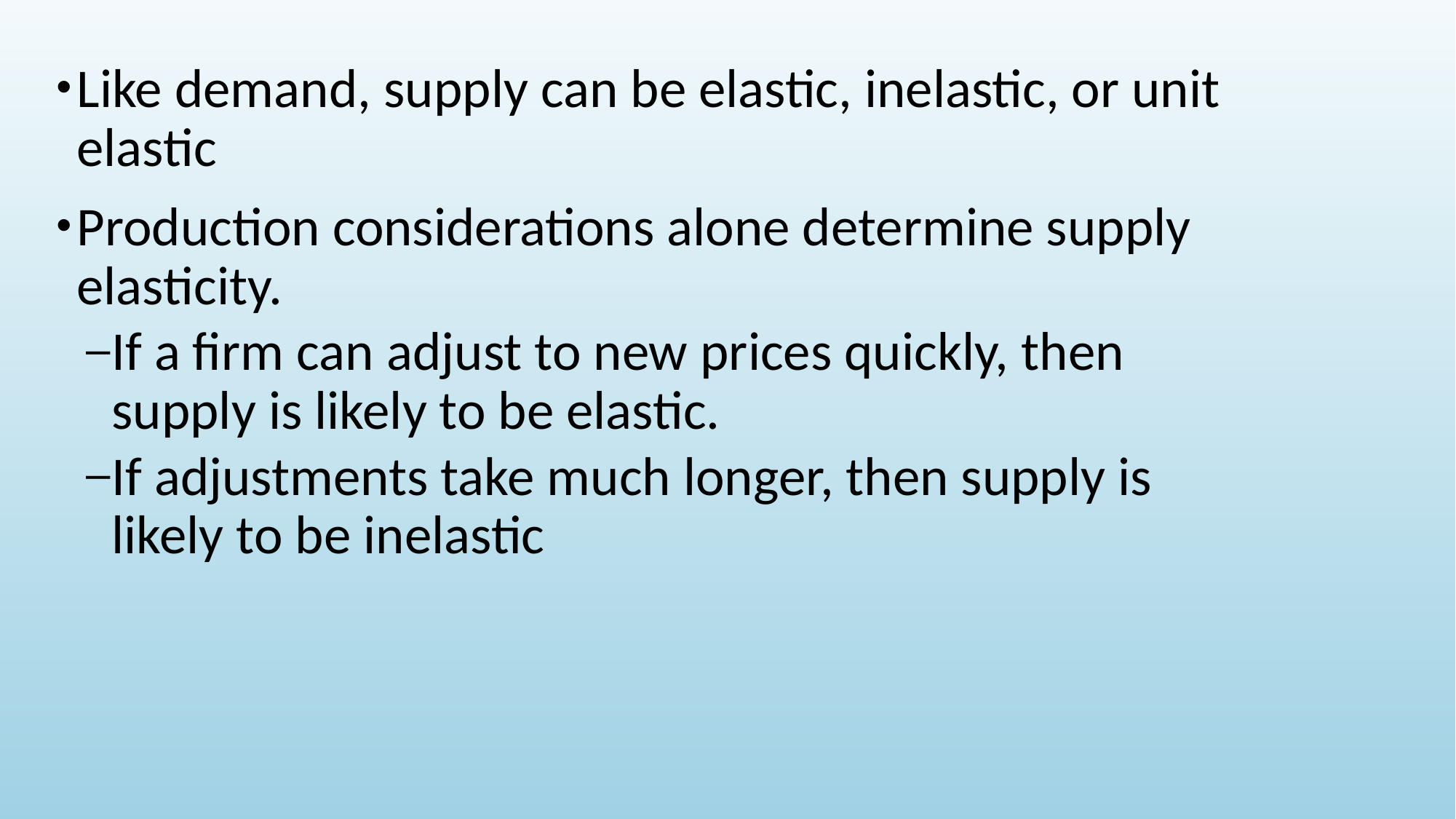

Like demand, supply can be elastic, inelastic, or unit elastic
Production considerations alone determine supply elasticity.
If a firm can adjust to new prices quickly, then supply is likely to be elastic.
If adjustments take much longer, then supply is likely to be inelastic